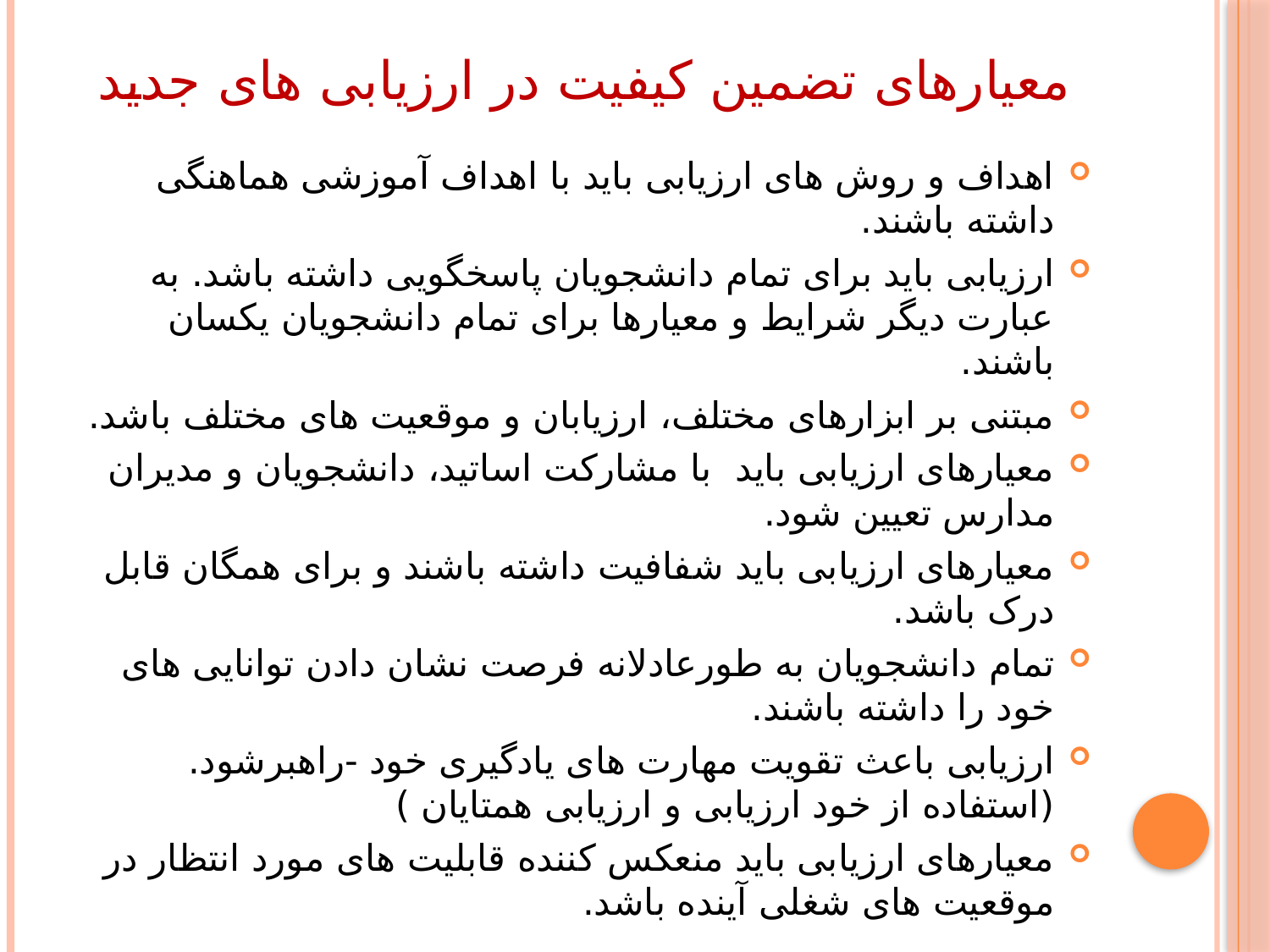

# معیارهای تضمین کیفیت در ارزیابی های جدید
اهداف و روش های ارزیابی باید با اهداف آموزشی هماهنگی داشته باشند.
ارزیابی باید برای تمام دانشجویان پاسخگویی داشته باشد. به عبارت دیگر شرایط و معیارها برای تمام دانشجویان یکسان باشند.
مبتنی بر ابزارهای مختلف، ارزیابان و موقعیت های مختلف باشد.
معیارهای ارزیابی باید  با مشارکت اساتید، دانشجویان و مدیران مدارس تعیین شود.
معیارهای ارزیابی باید شفافیت داشته باشند و برای همگان قابل درک باشد.
تمام دانشجویان به طورعادلانه فرصت نشان دادن توانایی های خود را داشته باشند.
ارزیابی باعث تقویت مهارت های یادگیری خود -راهبرشود. (استفاده از خود ارزیابی و ارزیابی همتایان )
معیارهای ارزیابی باید منعکس کننده قابلیت های مورد انتظار در موقعیت های شغلی آینده باشد.